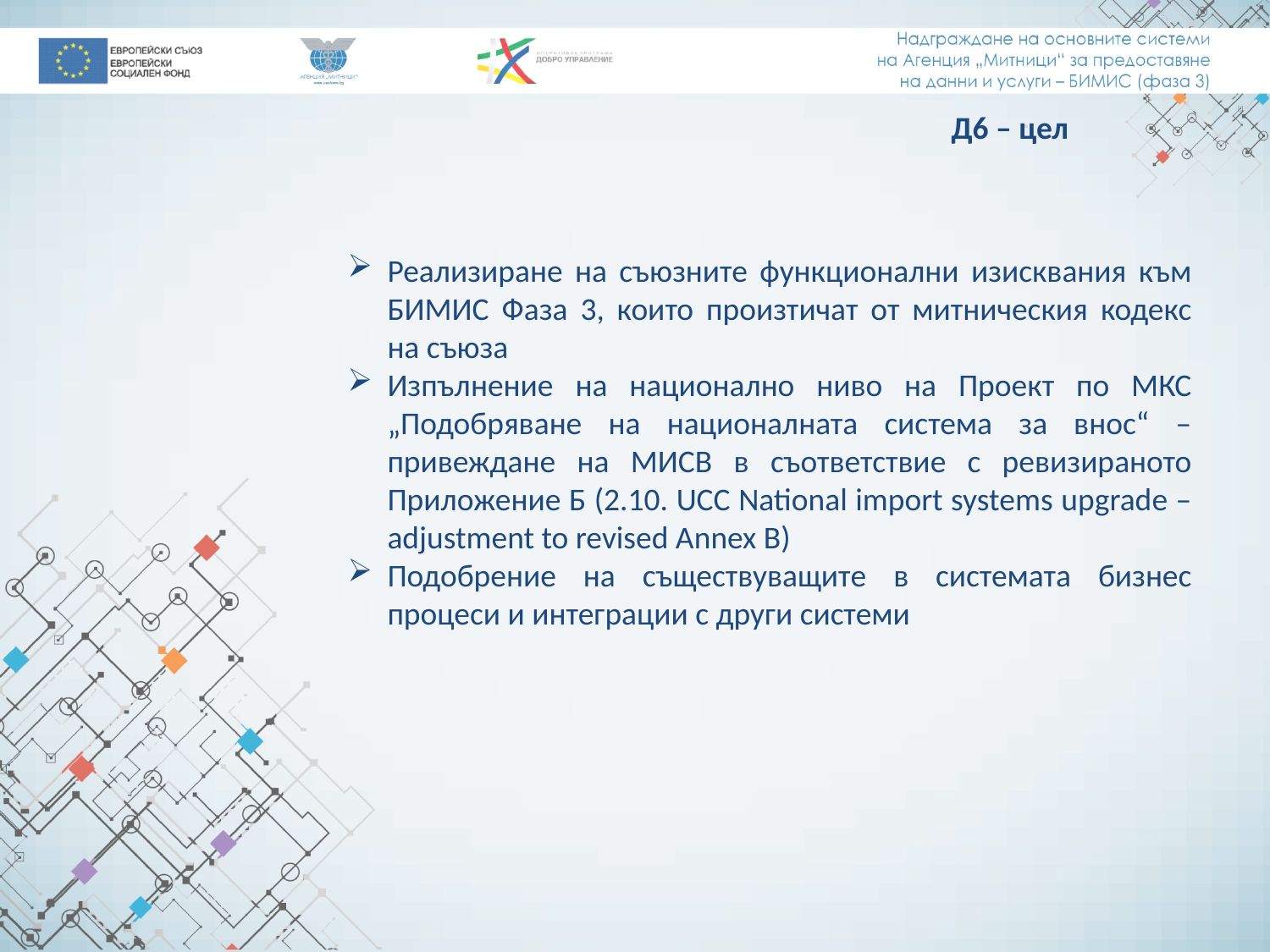

Д6 – цел

Реализиране на съюзните функционални изисквания към БИМИС Фаза 3, които произтичат от митническия кодекс на съюза
Изпълнение на национално ниво на Проект по МКС „Подобряване на националната система за внос“ – привеждане на МИСВ в съответствие с ревизираното Приложение Б (2.10. UCC National import systems upgrade – adjustment to revised Annex B)
Подобрение на съществуващите в системата бизнес процеси и интеграции с други системи